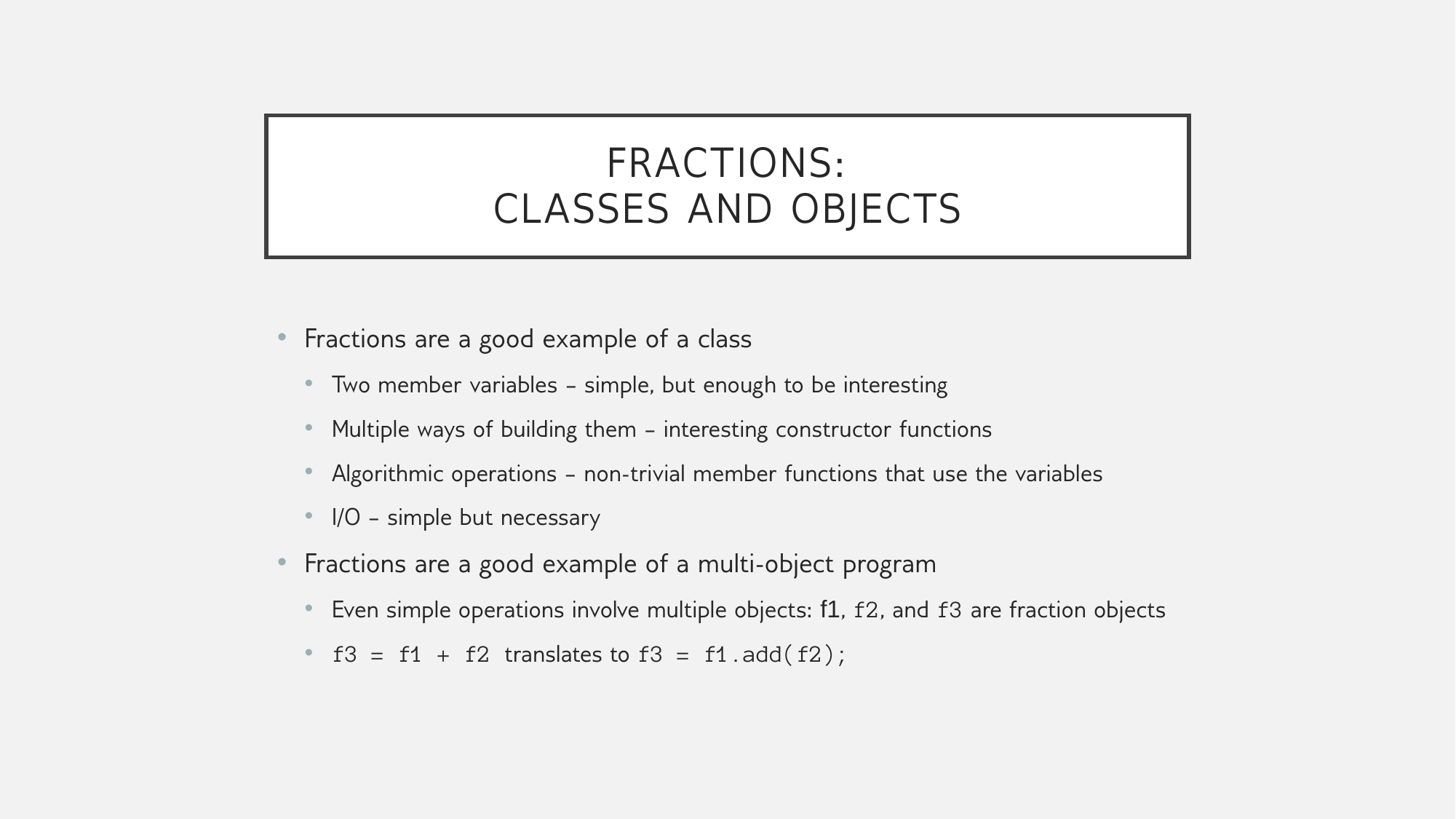

# Fractions: Classes and Objects
Fractions are a good example of a class
Two member variables – simple, but enough to be interesting
Multiple ways of building them – interesting constructor functions
Algorithmic operations – non-trivial member functions that use the variables
I/O – simple but necessary
Fractions are a good example of a multi-object program
Even simple operations involve multiple objects: f1, f2, and f3 are fraction objects
f3 = f1 + f2 translates to f3 = f1.add(f2);